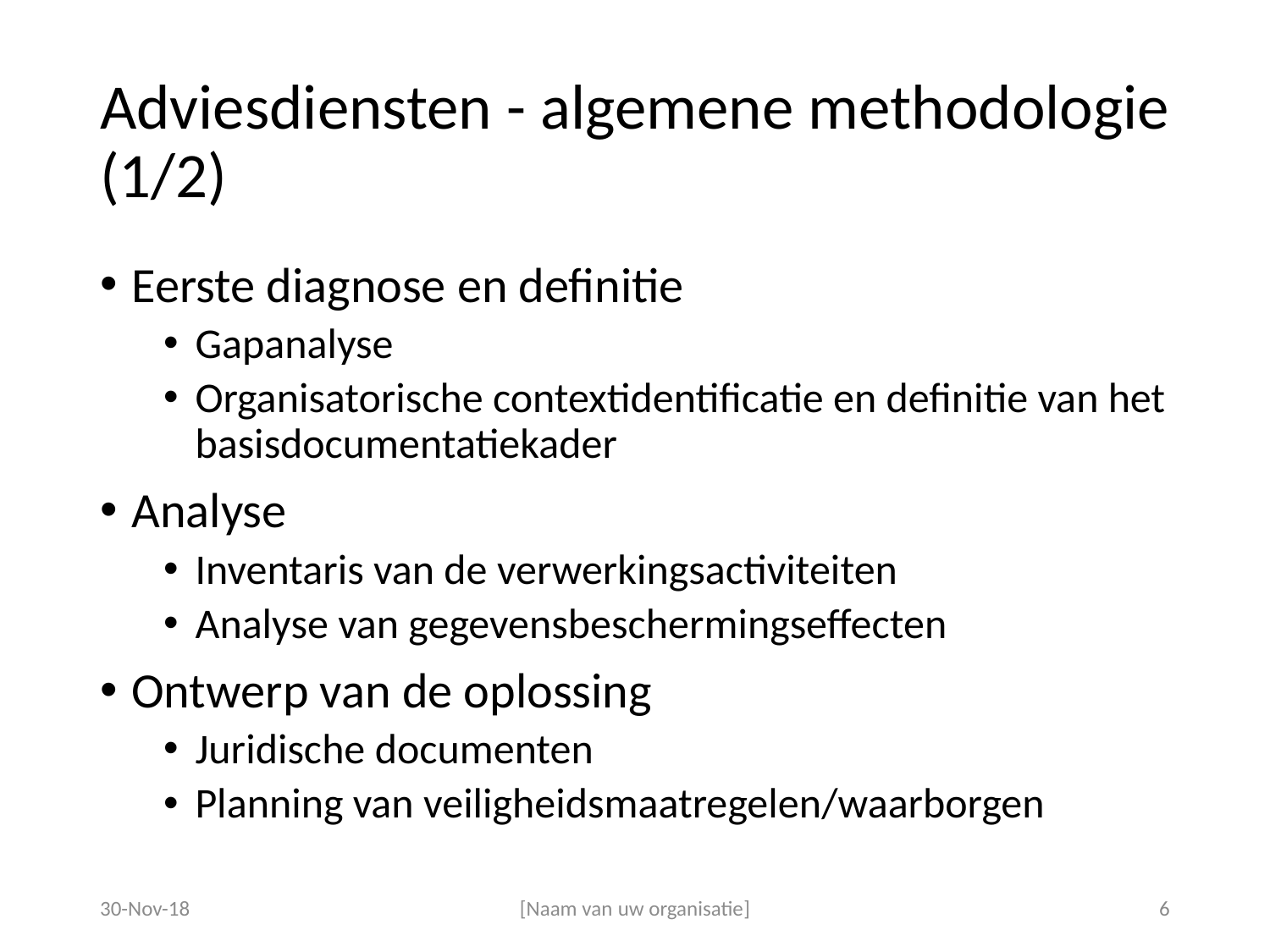

# Adviesdiensten - algemene methodologie (1/2)
Eerste diagnose en definitie
Gapanalyse
Organisatorische contextidentificatie en definitie van het basisdocumentatiekader
Analyse
Inventaris van de verwerkingsactiviteiten
Analyse van gegevensbeschermingseffecten
Ontwerp van de oplossing
Juridische documenten
Planning van veiligheidsmaatregelen/waarborgen
30-Nov-18
[Naam van uw organisatie]
6